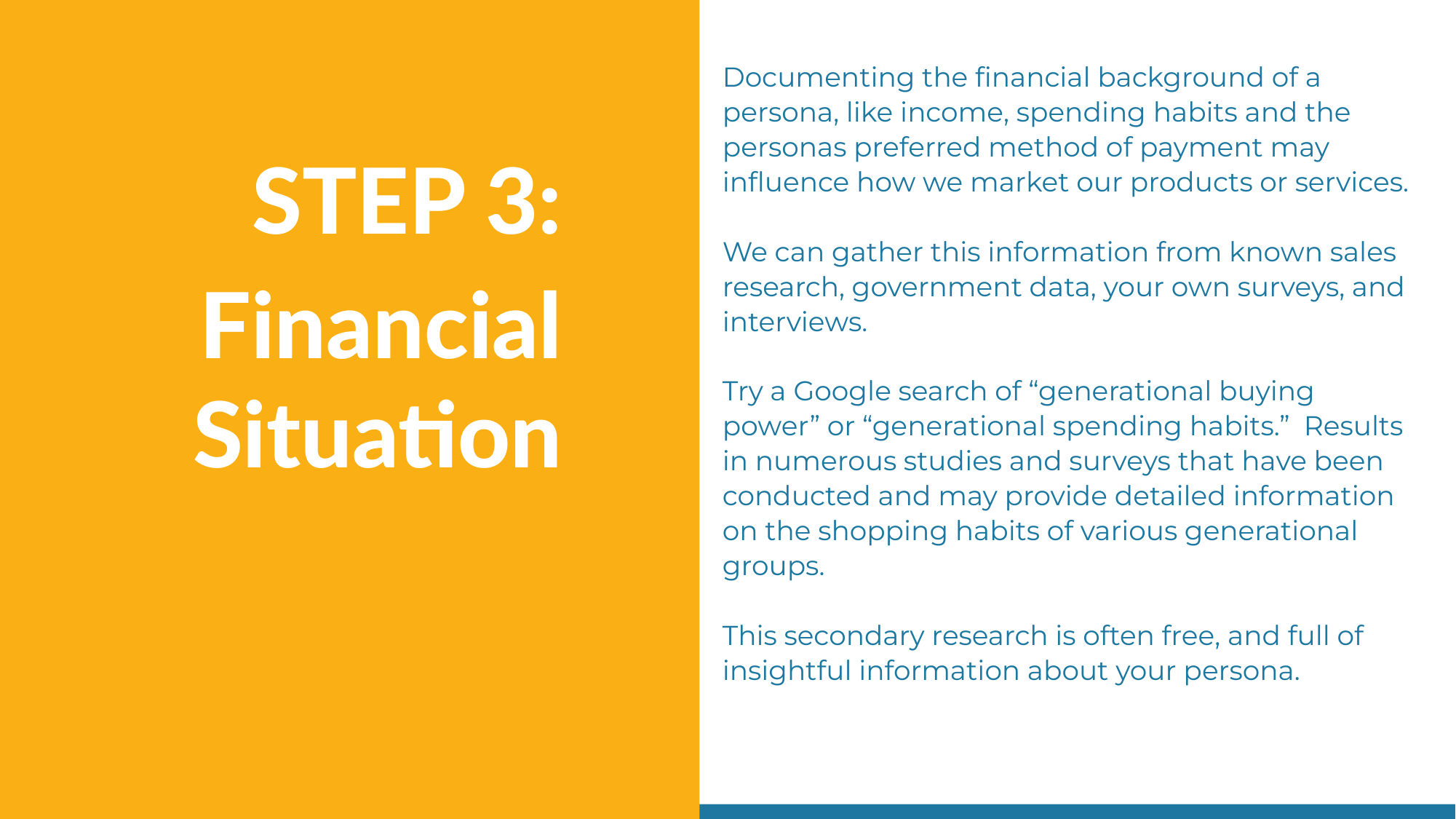

Documenting the financial background of a persona, like income, spending habits and the personas preferred method of payment may influence how we market our products or services.

We can gather this information from known sales research, government data, your own surveys, and interviews.

Try a Google search of “generational buying power” or “generational spending habits.”  Results in numerous studies and surveys that have been conducted and may provide detailed information on the shopping habits of various generational groups.

This secondary research is often free, and full of insightful information about your persona.
STEP 3:
Financial Situation